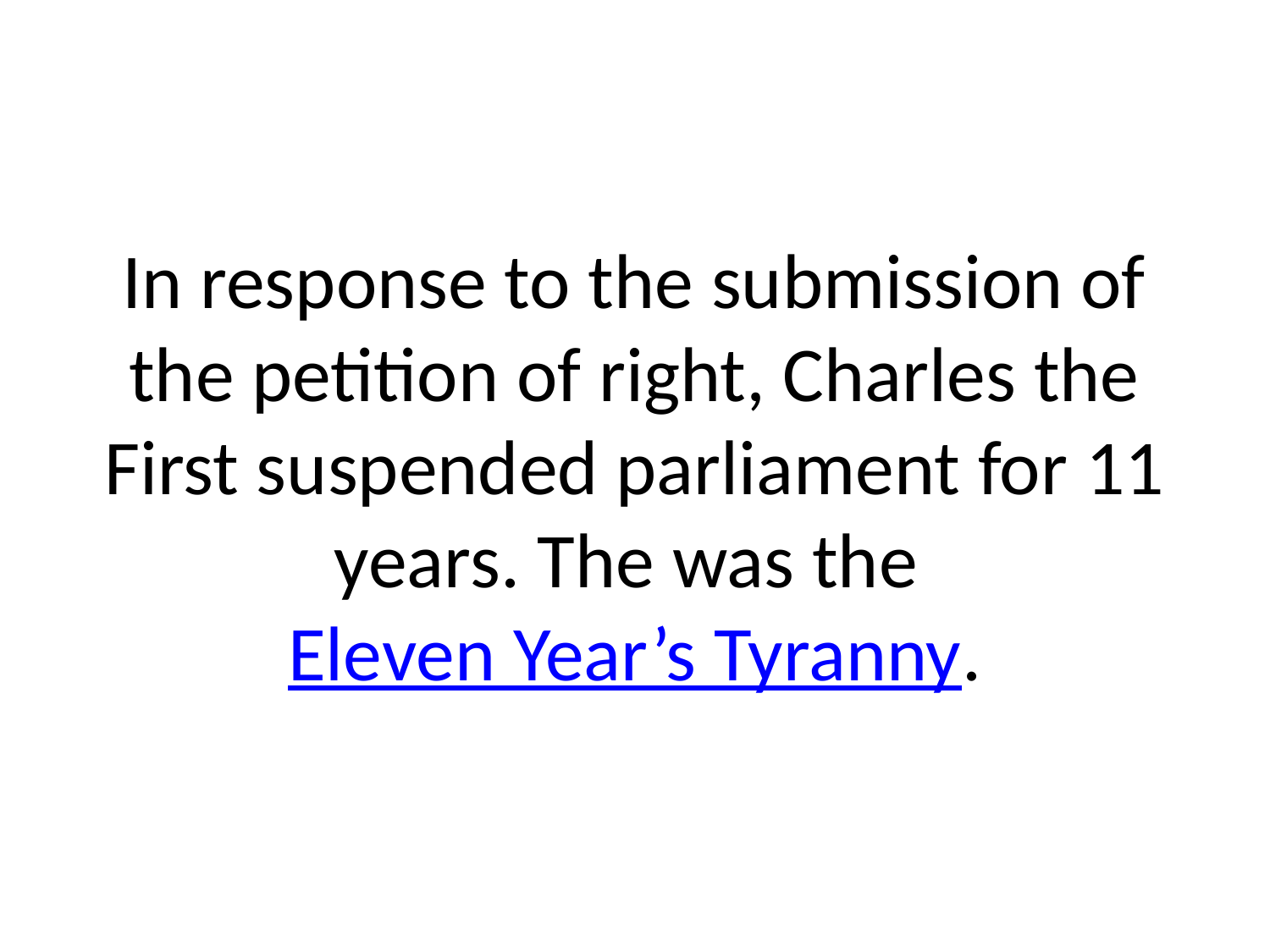

# In response to the submission of the petition of right, Charles the First suspended parliament for 11 years. The was the Eleven Year’s Tyranny.